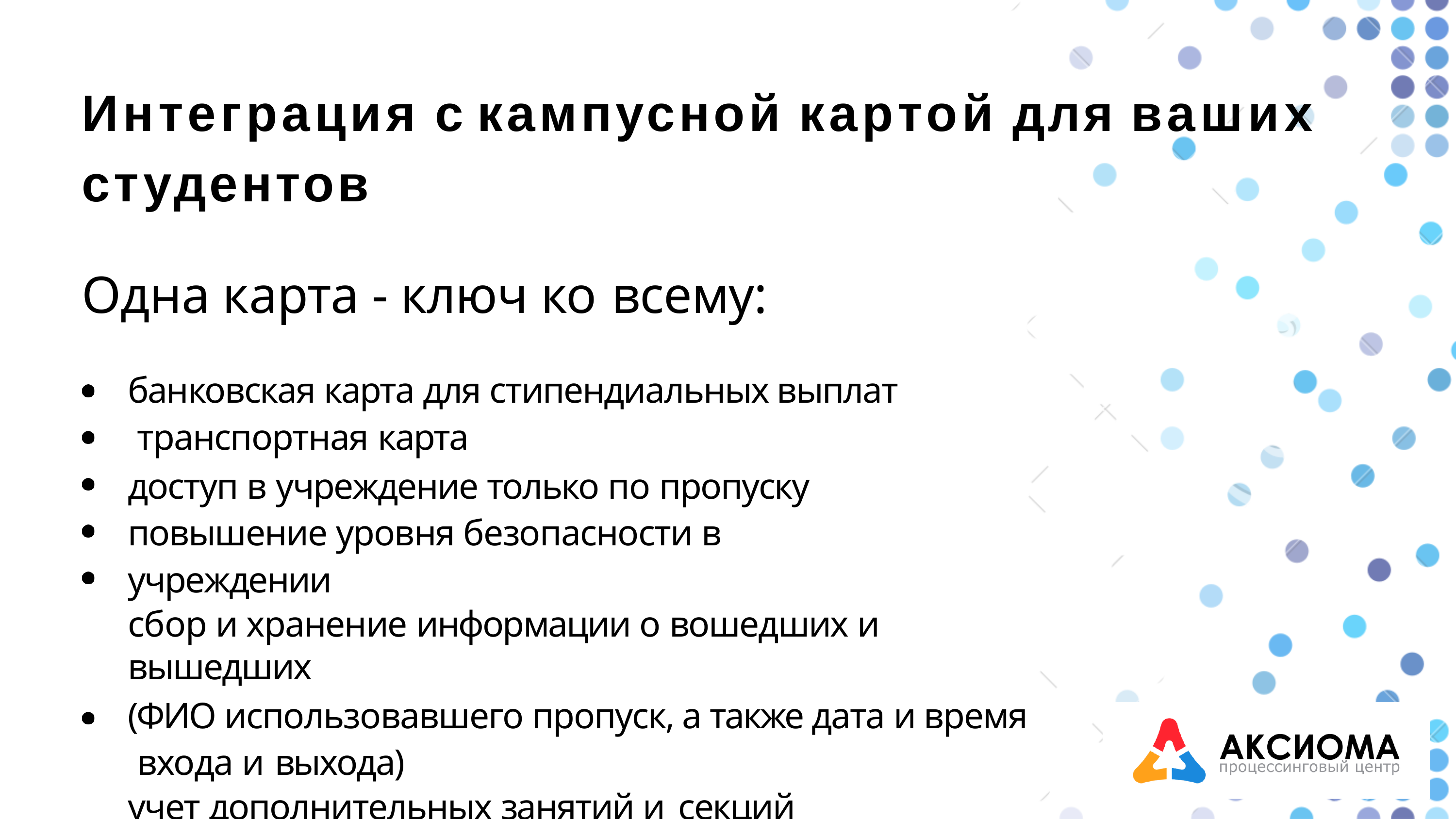

# Интеграция с кампусной картой для ваших  студентов
Одна карта - ключ ко всему:
банковская карта для стипендиальных выплат  транспортная карта
доступ в учреждение только по пропуску  повышение уровня безопасности в учреждении
сбор и хранение информации о вошедших и вышедших
(ФИО использовавшего пропуск, а также дата и время  входа и выхода)
учет дополнительных занятий и секций